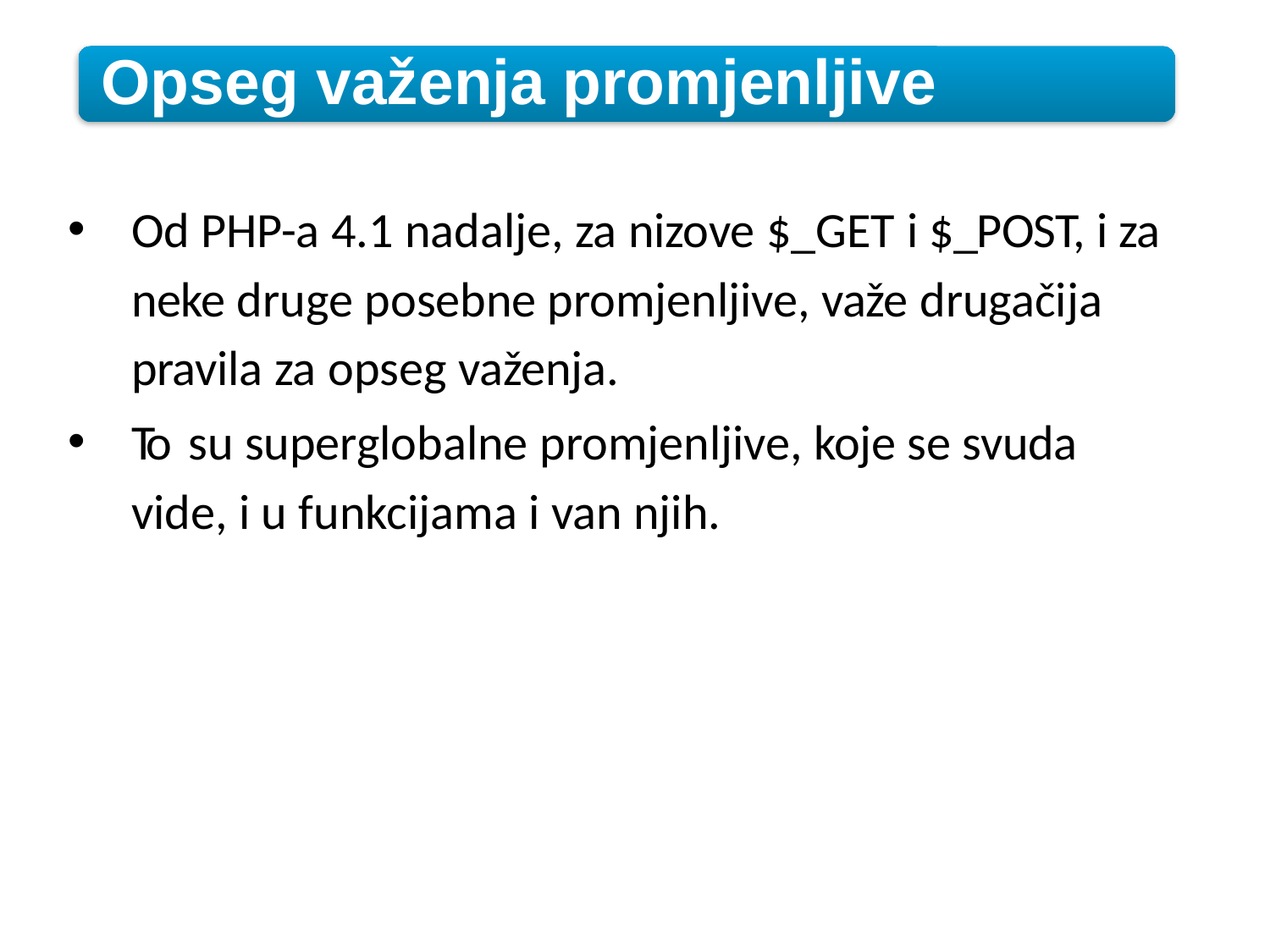

Opseg važenja promjenljive
Od PHP-a 4.1 nadalje, za nizove $_GET i $_POST, i za neke druge posebne promjenljive, važe drugačija pravila za opseg važenja.
To su superglobalne promjenljive, koje se svuda vide, i u funkcijama i van njih.